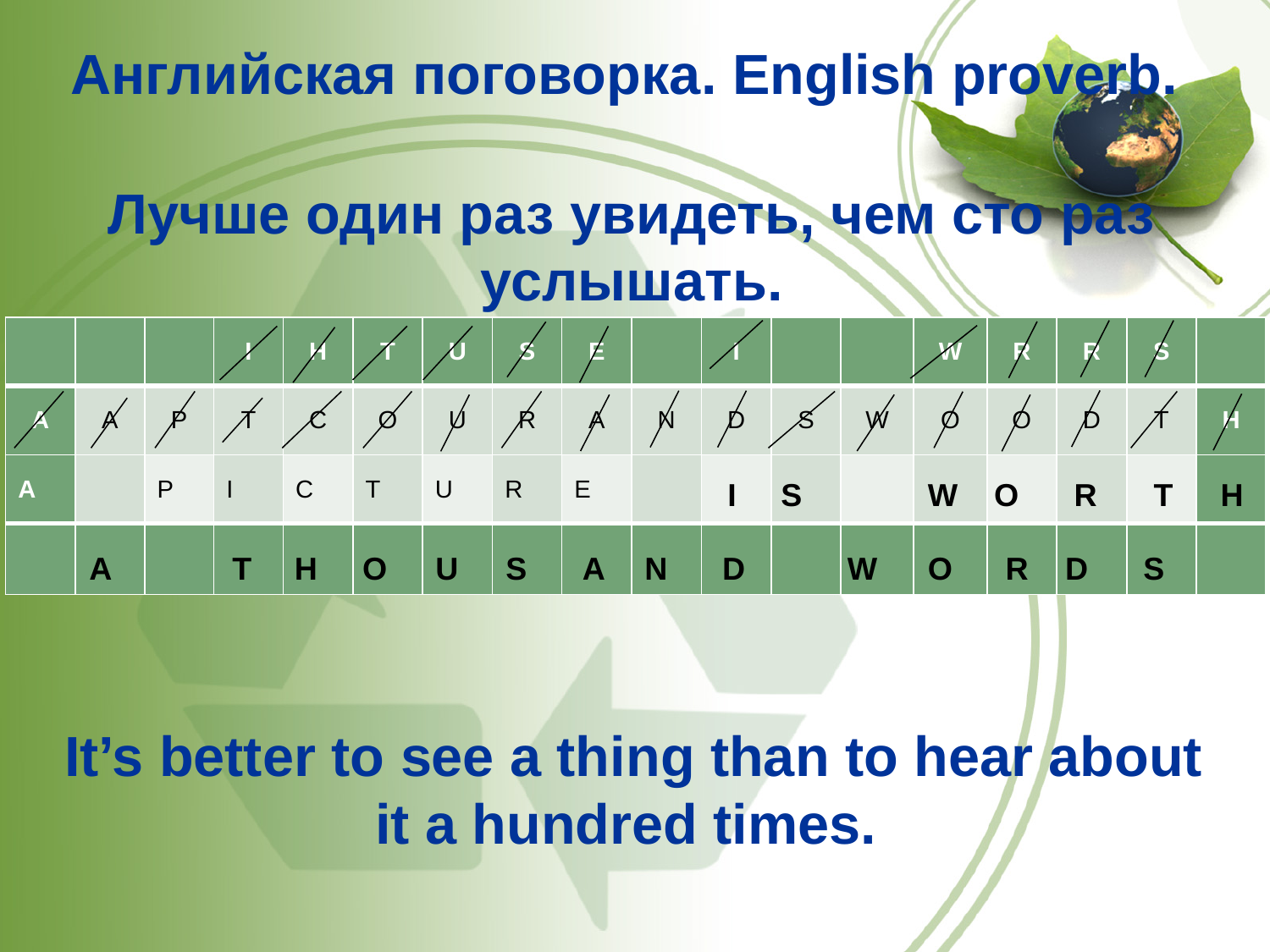

Английская поговорка. English proverb.

Лучше один раз увидеть, чем сто раз услышать.
|  |  |  | I | H | T | U | S | E |  | I |  |  | W | R | R | S |  |
| --- | --- | --- | --- | --- | --- | --- | --- | --- | --- | --- | --- | --- | --- | --- | --- | --- | --- |
| A | A | P | T | C | O | U | R | A | N | D | S | W | O | O | D | T | H |
| A |  | P | I | C | T | U | R | E |  |  |  |  |  |  |  |  |  |
|  |  |  |  |  |  |  |  |  |  |  |  |  |  |  |  |  |  |
I
S
W
O
R
T
H
A
T
H
O
U
S
A
N
D
W
O
R
D
S
It’s better to see a thing than to hear about it a hundred times.